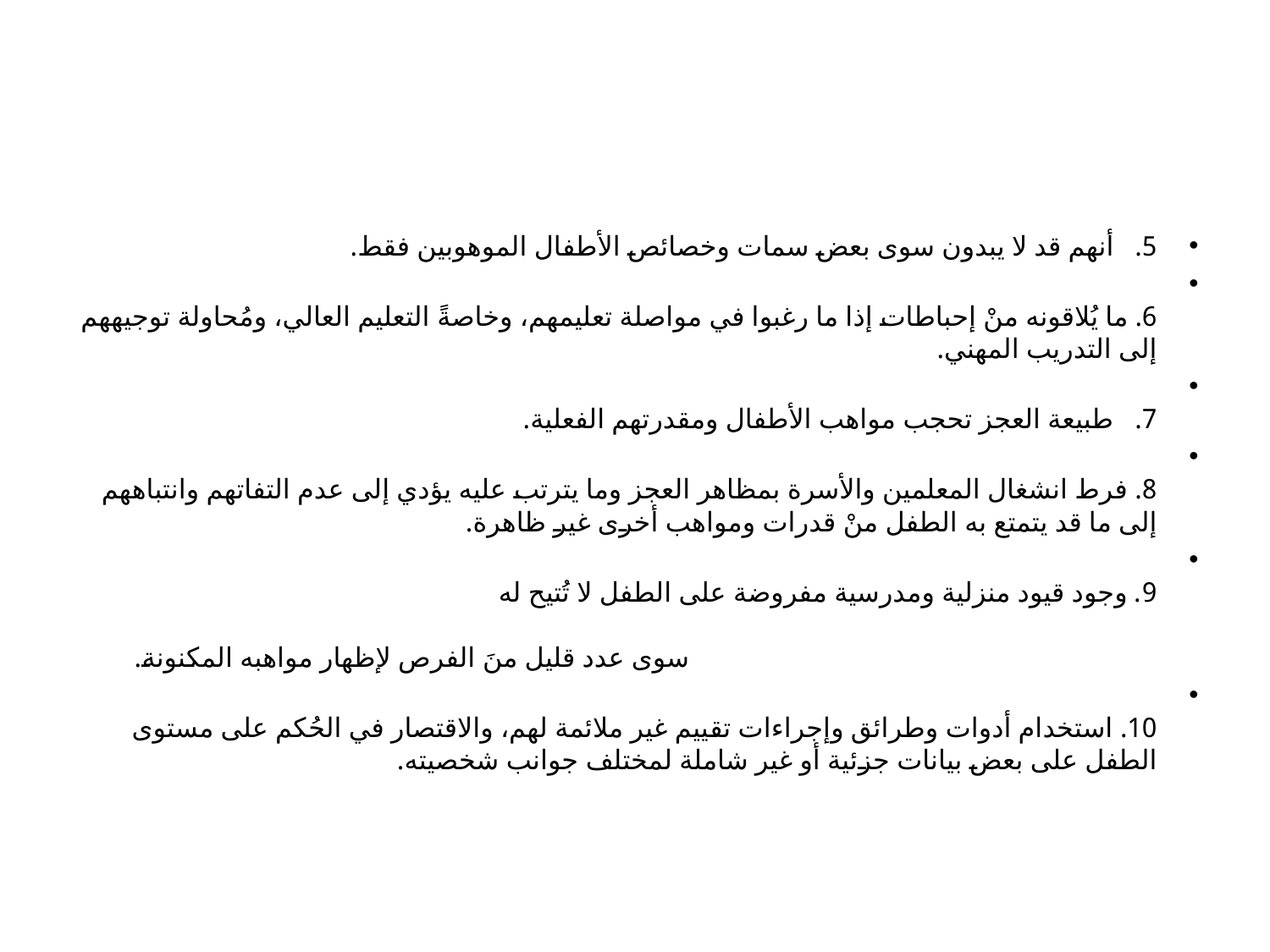

5.   أنهم قد لا يبدون سوى بعض سمات وخصائص الأطفال الموهوبين فقط.
6. ما يُلاقونه منْ إحباطات إذا ما رغبوا في مواصلة تعليمهم، وخاصةً التعليم العالي، ومُحاولة توجيههم إلى التدريب المهني.
7.   طبيعة العجز تحجب مواهب الأطفال ومقدرتهم الفعلية.
8. فرط انشغال المعلمين والأسرة بمظاهر العجز وما يترتب عليه يؤدي إلى عدم التفاتهم وانتباههم إلى ما قد يتمتع به الطفل منْ قدرات ومواهب أخرى غير ظاهرة.
9. وجود قيود منزلية ومدرسية مفروضة على الطفل لا تُتيح له                                                                                                                                                                                                                                                                                           سوى عدد قليل منَ الفرص لإظهار مواهبه المكنونة.
10. استخدام أدوات وطرائق وإجراءات تقييم غير ملائمة لهم، والاقتصار في الحُكم على مستوى الطفل على بعض بيانات جزئية أو غير شاملة لمختلف جوانب شخصيته.